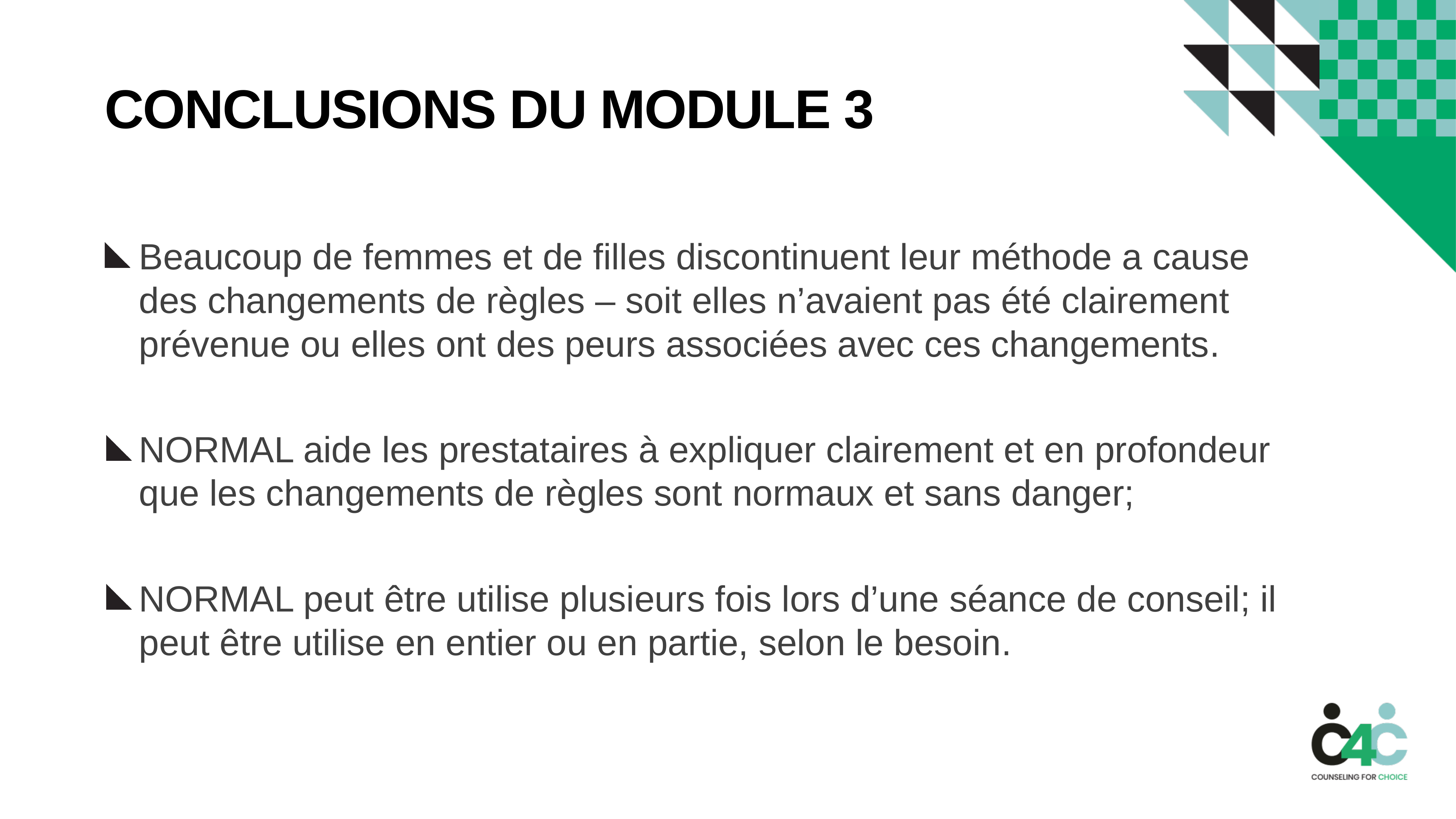

# CONCLUSIONS DU MODULE 3
Beaucoup de femmes et de filles discontinuent leur méthode a cause des changements de règles – soit elles n’avaient pas été clairement prévenue ou elles ont des peurs associées avec ces changements.

NORMAL aide les prestataires à expliquer clairement et en profondeur que les changements de règles sont normaux et sans danger;

NORMAL peut être utilise plusieurs fois lors d’une séance de conseil; il peut être utilise en entier ou en partie, selon le besoin.